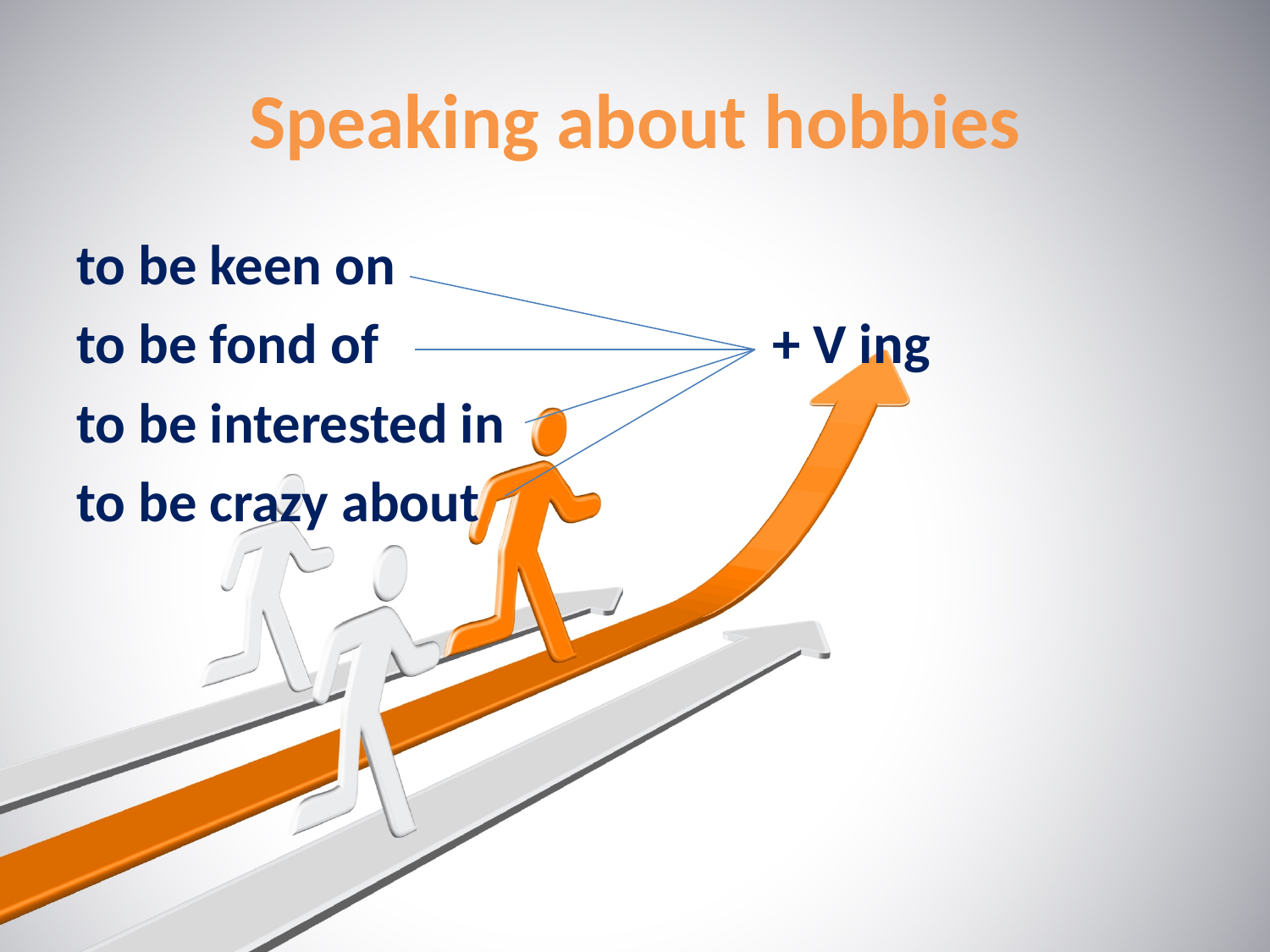

# Speaking about hobbies
to be keen on
to be fond of                               + V ing
to be interested in
to be crazy about